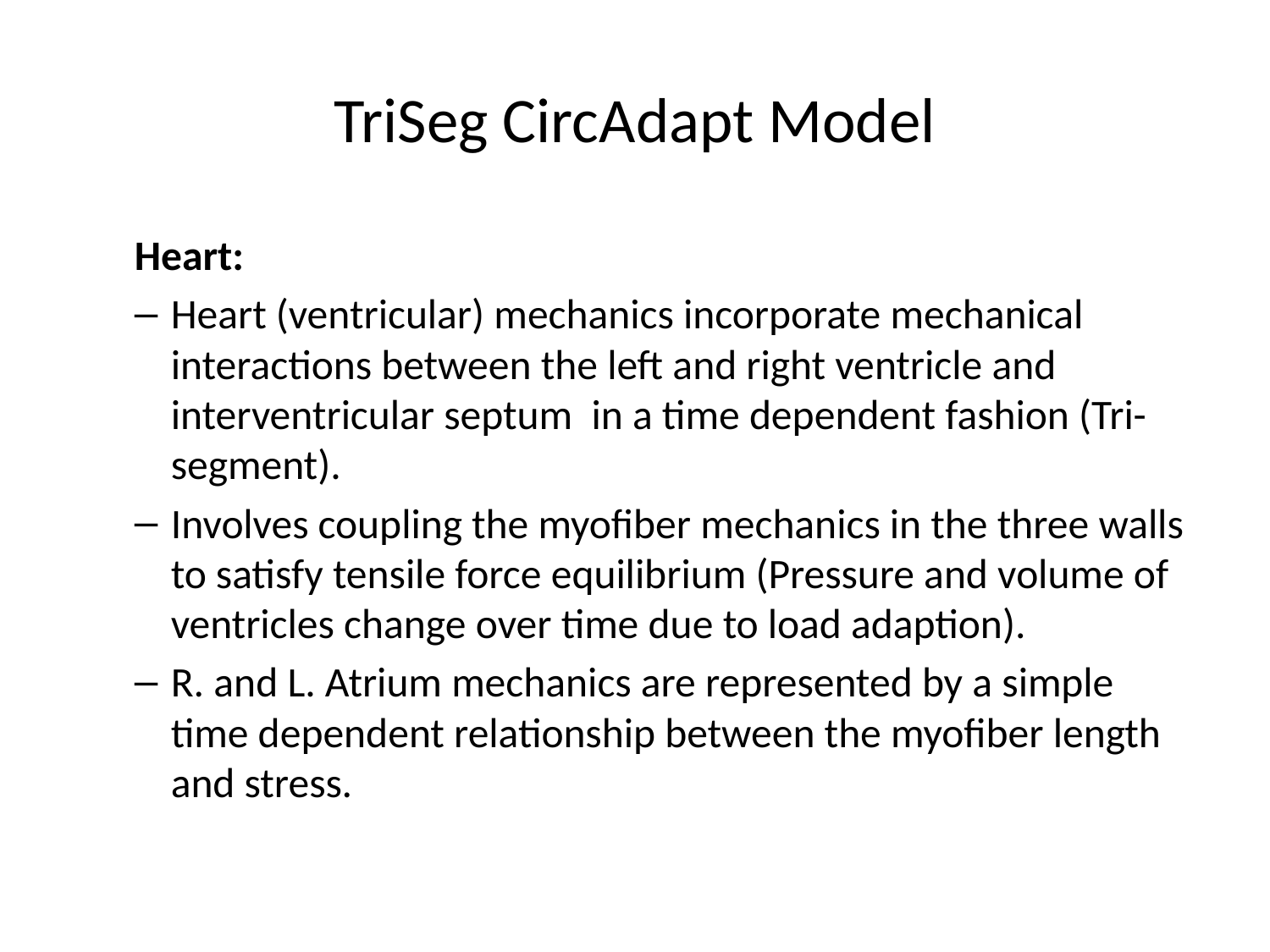

# TriSeg CircAdapt Model
Heart:
Heart (ventricular) mechanics incorporate mechanical interactions between the left and right ventricle and interventricular septum  in a time dependent fashion (Tri-segment).
Involves coupling the myofiber mechanics in the three walls to satisfy tensile force equilibrium (Pressure and volume of ventricles change over time due to load adaption).
R. and L. Atrium mechanics are represented by a simple time dependent relationship between the myofiber length and stress.